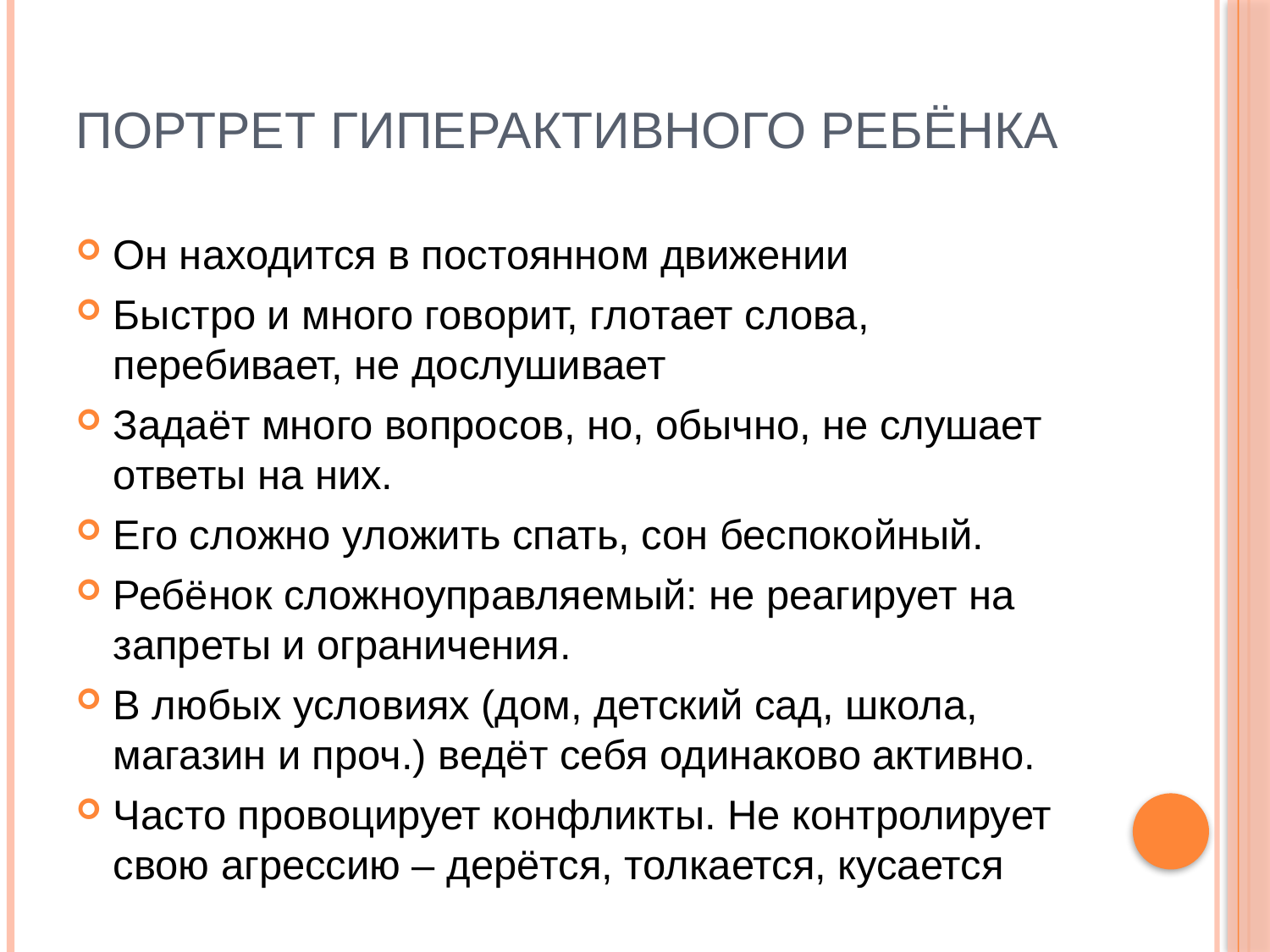

# Портрет гиперактивного ребёнка
Он находится в постоянном движении
Быстро и много говорит, глотает слова, перебивает, не дослушивает
Задаёт много вопросов, но, обычно, не слушает ответы на них.
Его сложно уложить спать, сон беспокойный.
Ребёнок сложноуправляемый: не реагирует на запреты и ограничения.
В любых условиях (дом, детский сад, школа, магазин и проч.) ведёт себя одинаково активно.
Часто провоцирует конфликты. Не контролирует свою агрессию – дерётся, толкается, кусается